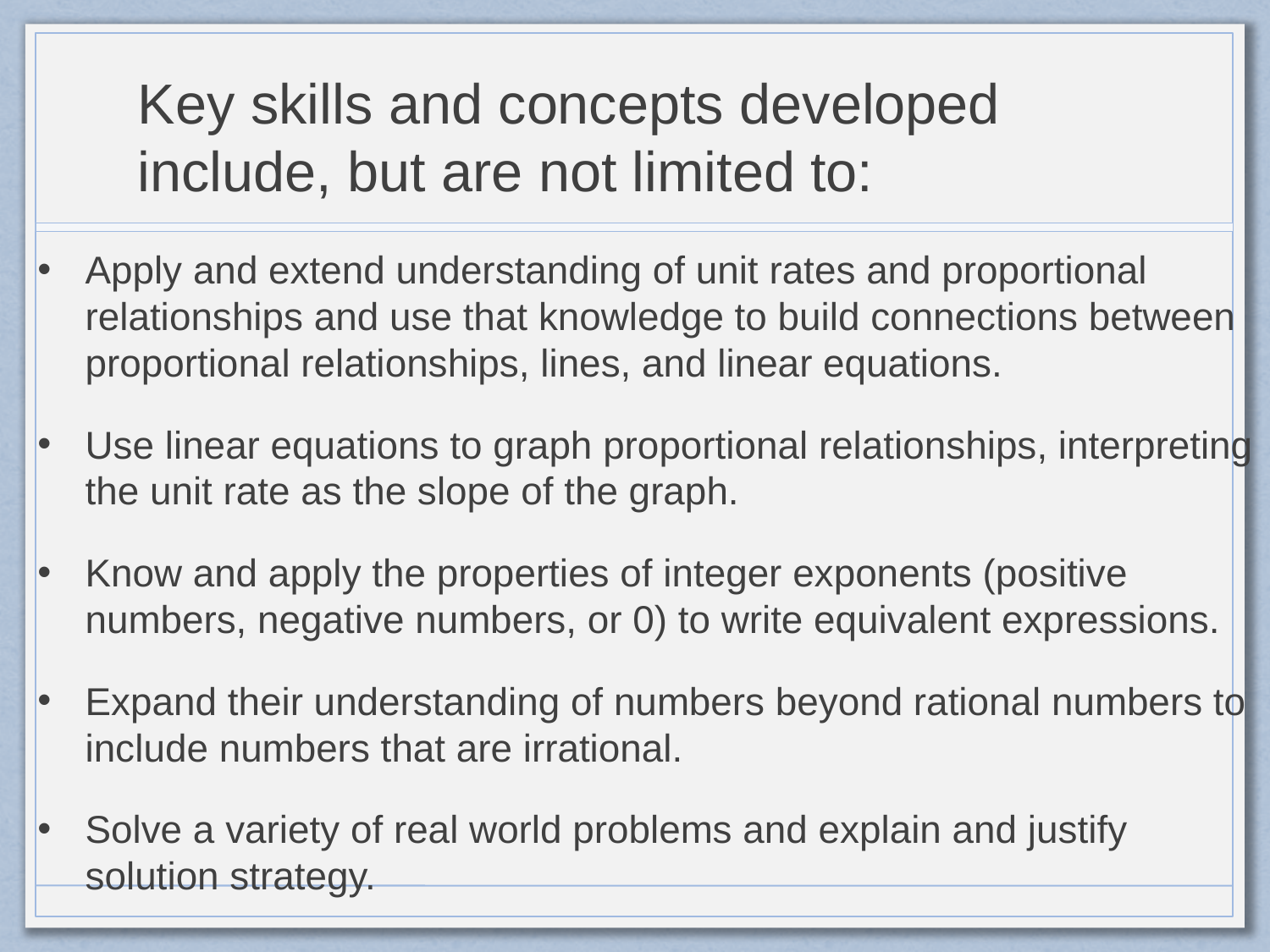

# Key skills and concepts developed include, but are not limited to:

Apply and extend understanding of unit rates and proportional relationships and use that knowledge to build connections between proportional relationships, lines, and linear equations.
Use linear equations to graph proportional relationships, interpreting the unit rate as the slope of the graph.
Know and apply the properties of integer exponents (positive numbers, negative numbers, or 0) to write equivalent expressions.
Expand their understanding of numbers beyond rational numbers to include numbers that are irrational.
Solve a variety of real world problems and explain and justify solution strategy.